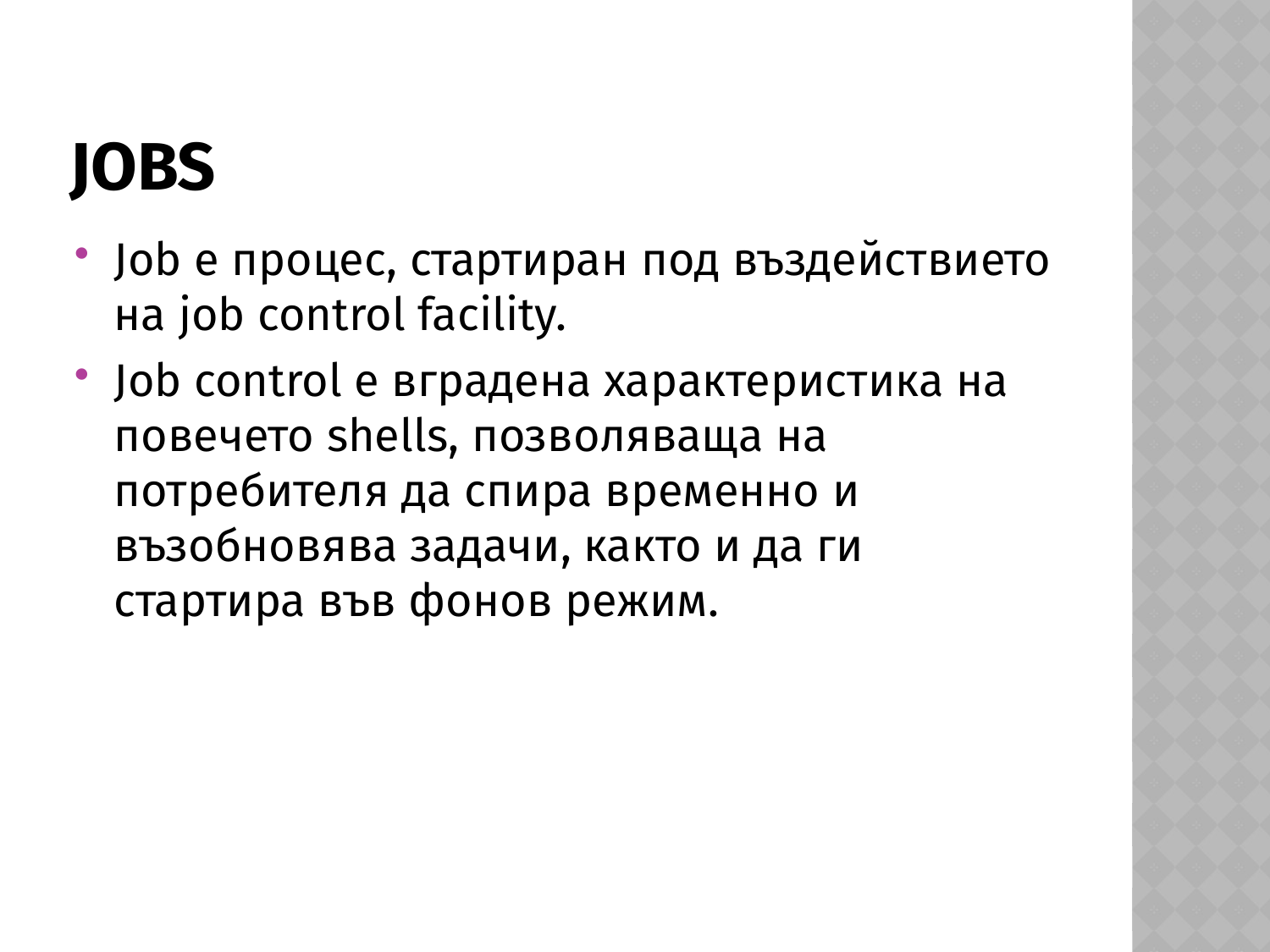

# Jobs
Job е процес, стартиран под въздействието на job control facility.
Job control е вградена характеристика на повечето shells, позволяваща на потребителя да спира временно и възобновява задачи, както и да ги стартира във фонов режим.